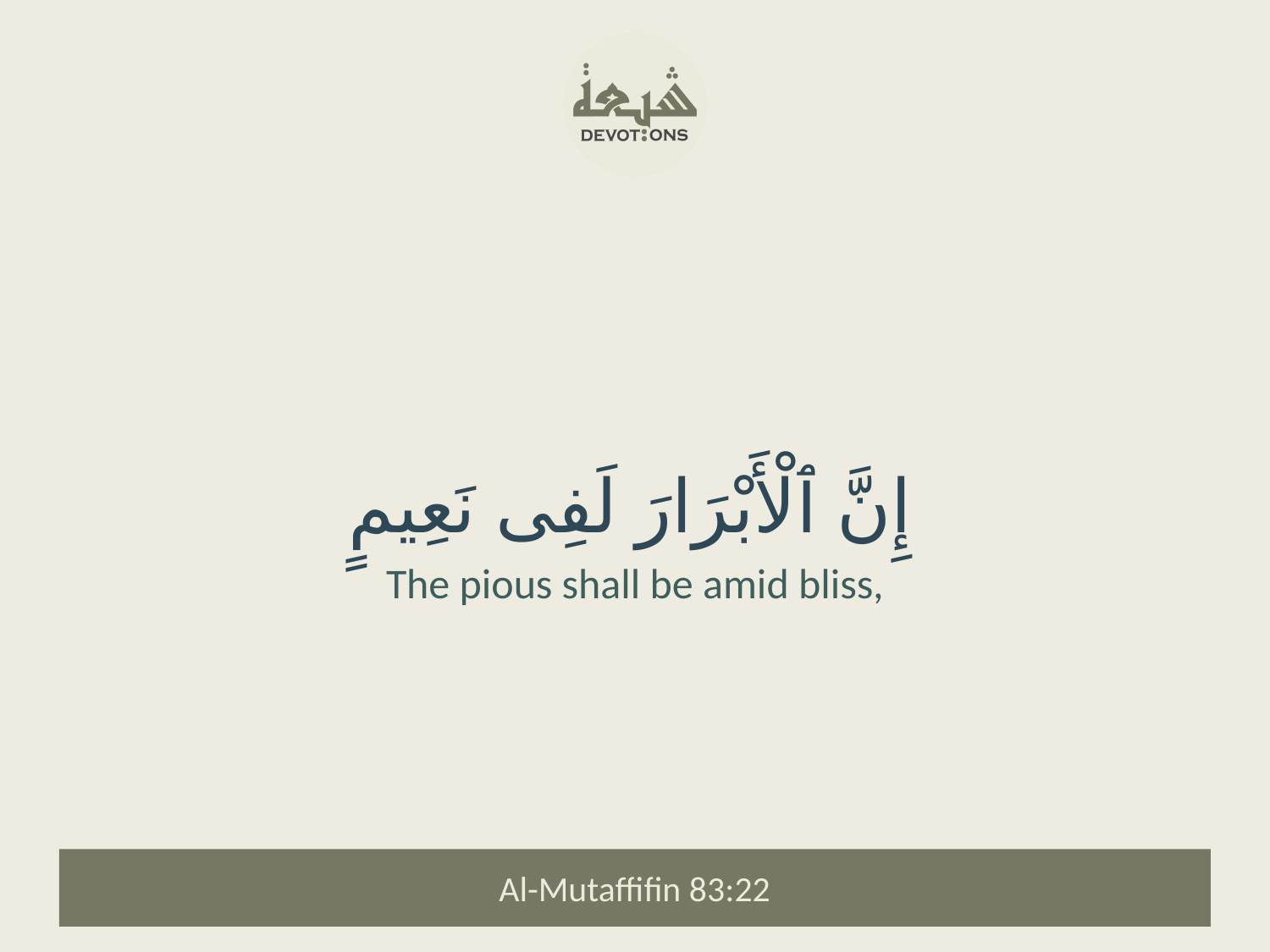

إِنَّ ٱلْأَبْرَارَ لَفِى نَعِيمٍ
The pious shall be amid bliss,
Al-Mutaffifin 83:22